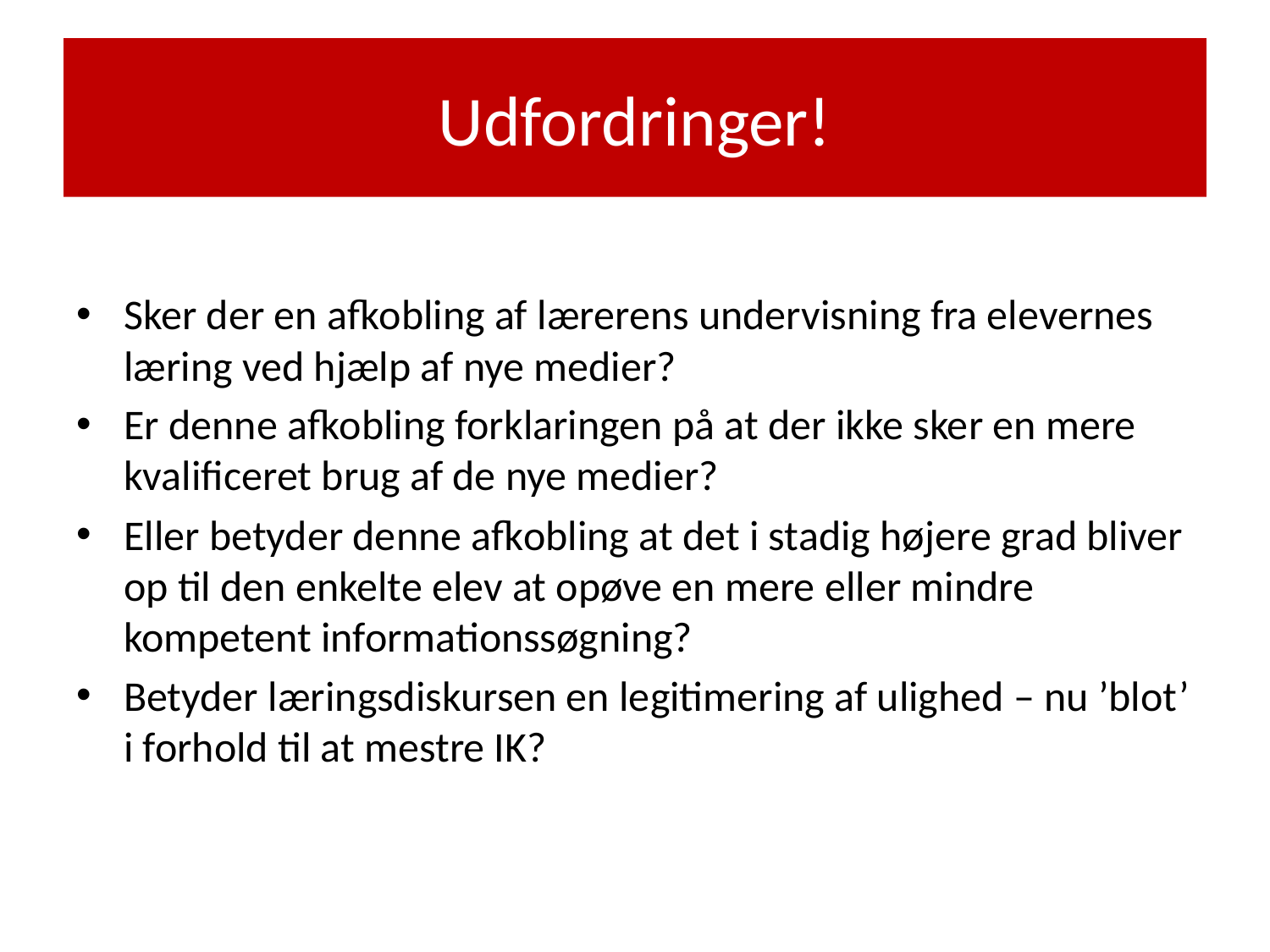

# Udfordringer!

Sker der en afkobling af lærerens undervisning fra elevernes læring ved hjælp af nye medier?
Er denne afkobling forklaringen på at der ikke sker en mere kvalificeret brug af de nye medier?
Eller betyder denne afkobling at det i stadig højere grad bliver op til den enkelte elev at opøve en mere eller mindre kompetent informationssøgning?
Betyder læringsdiskursen en legitimering af ulighed – nu ’blot’ i forhold til at mestre IK?